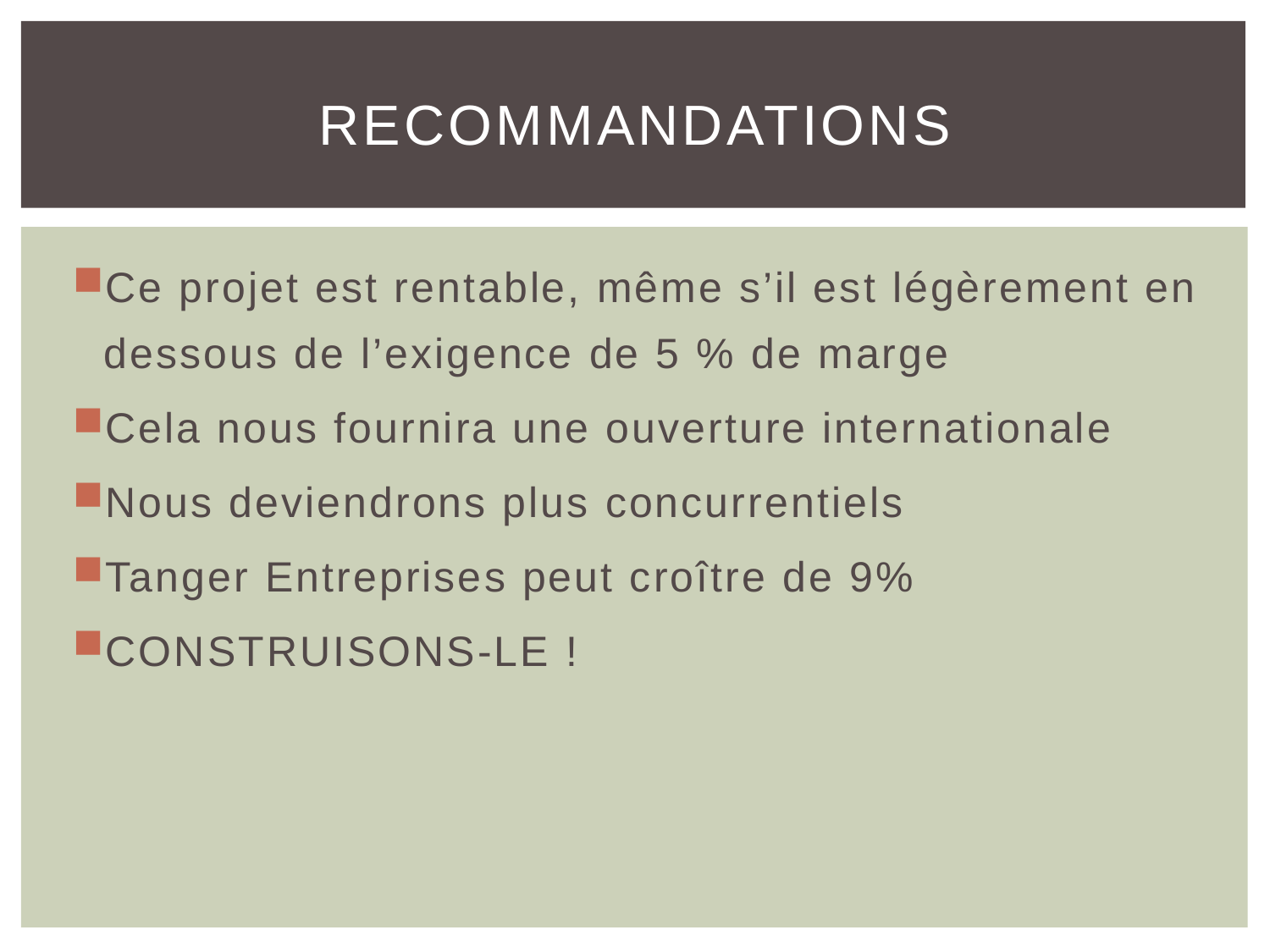

# Recommandations
Ce projet est rentable, même s’il est légèrement en dessous de l’exigence de 5 % de marge
Cela nous fournira une ouverture internationale
Nous deviendrons plus concurrentiels
Tanger Entreprises peut croître de 9%
CONSTRUISONS-LE !